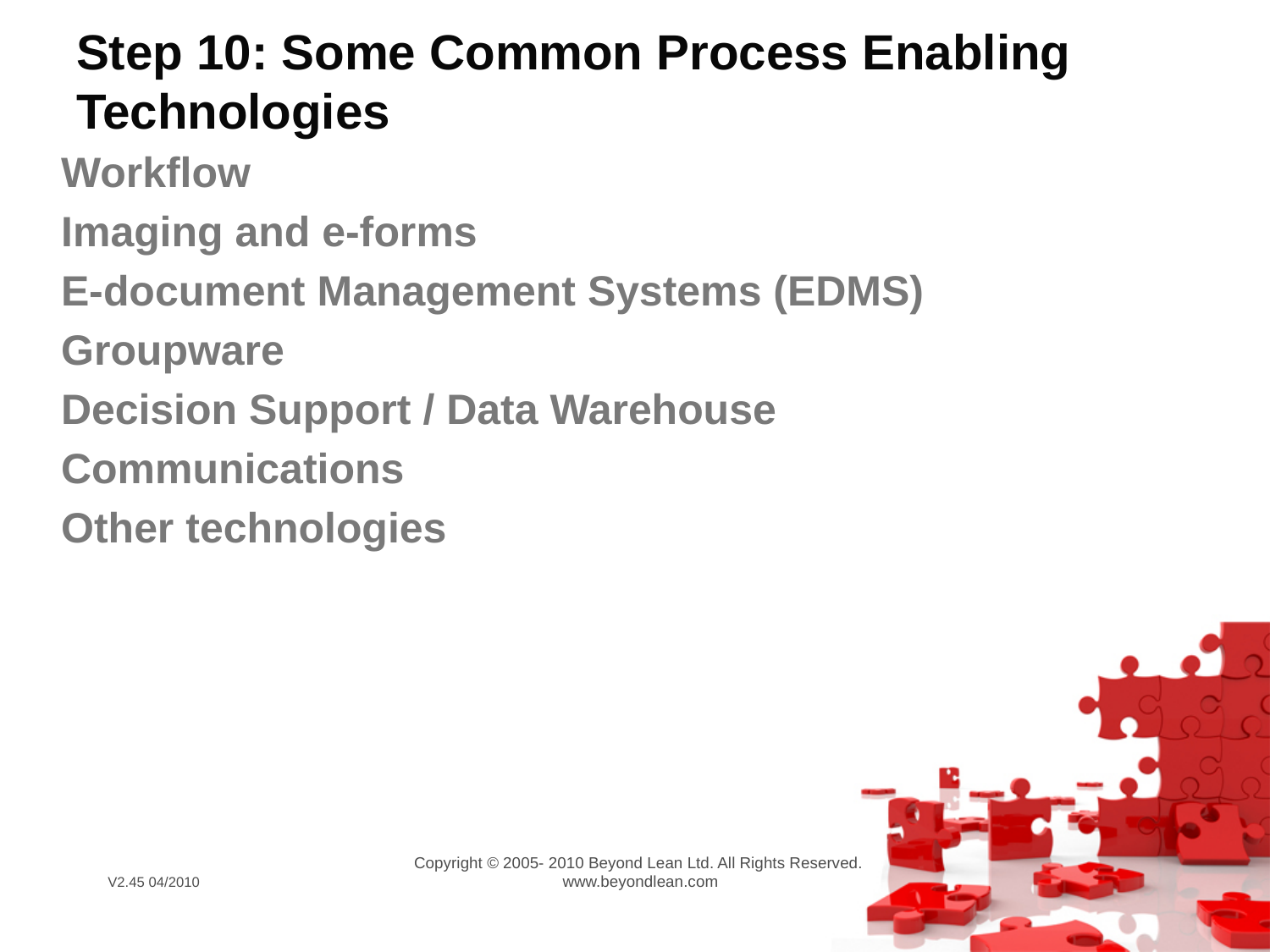

# Step 10: Some Common Process Enabling Technologies
Workflow
Imaging and e-forms
E-document Management Systems (EDMS)
Groupware
Decision Support / Data Warehouse
Communications
Other technologies